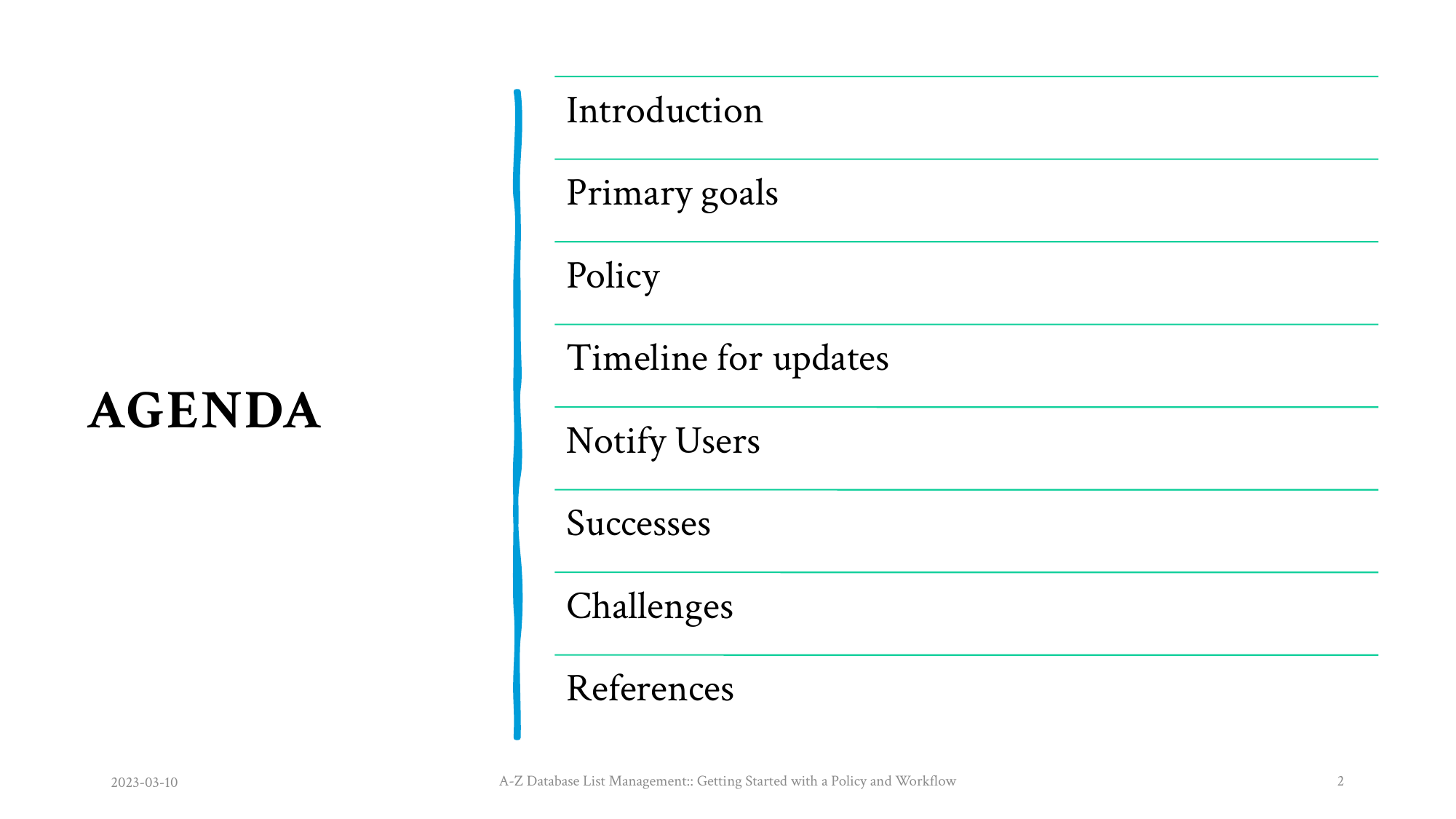

Introduction
Primary goals
Policy
Timeline for updates
Notify Users
Successes
Challenges
References
# AGENDA

2023-03-10
A-Z Database List Management:: Getting Started with a Policy and Workflow
2